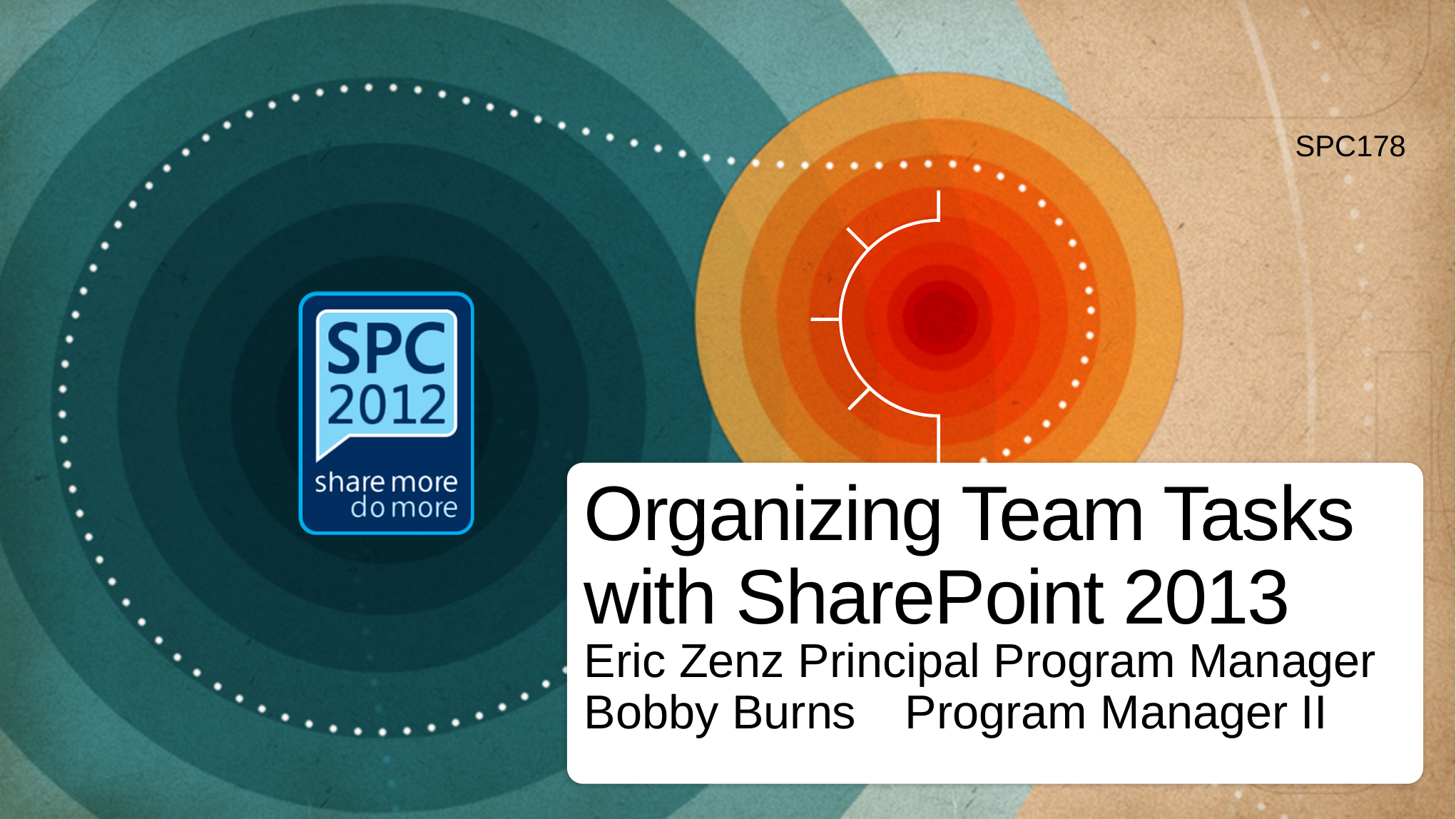

SPC178
# Organizing Team Tasks with SharePoint 2013
Eric Zenz	Principal Program Manager
Bobby Burns	Program Manager II